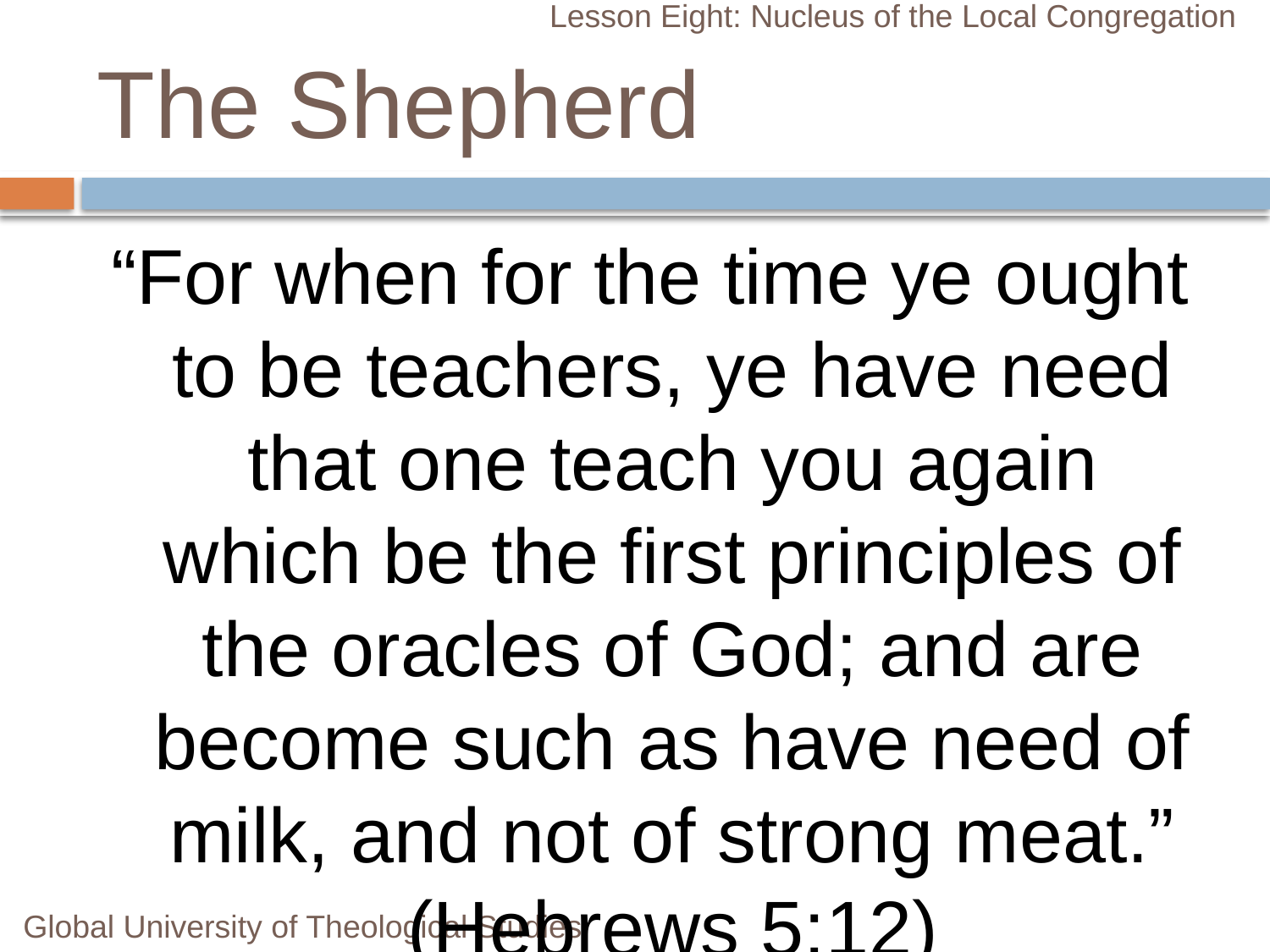

Lesson Eight: Nucleus of the Local Congregation
# The Shepherd
“For when for the time ye ought to be teachers, ye have need that one teach you again which be the first principles of the oracles of God; and are become such as have need of milk, and not of strong meat.” (Hebrews 5:12)
Global University of Theological Studies